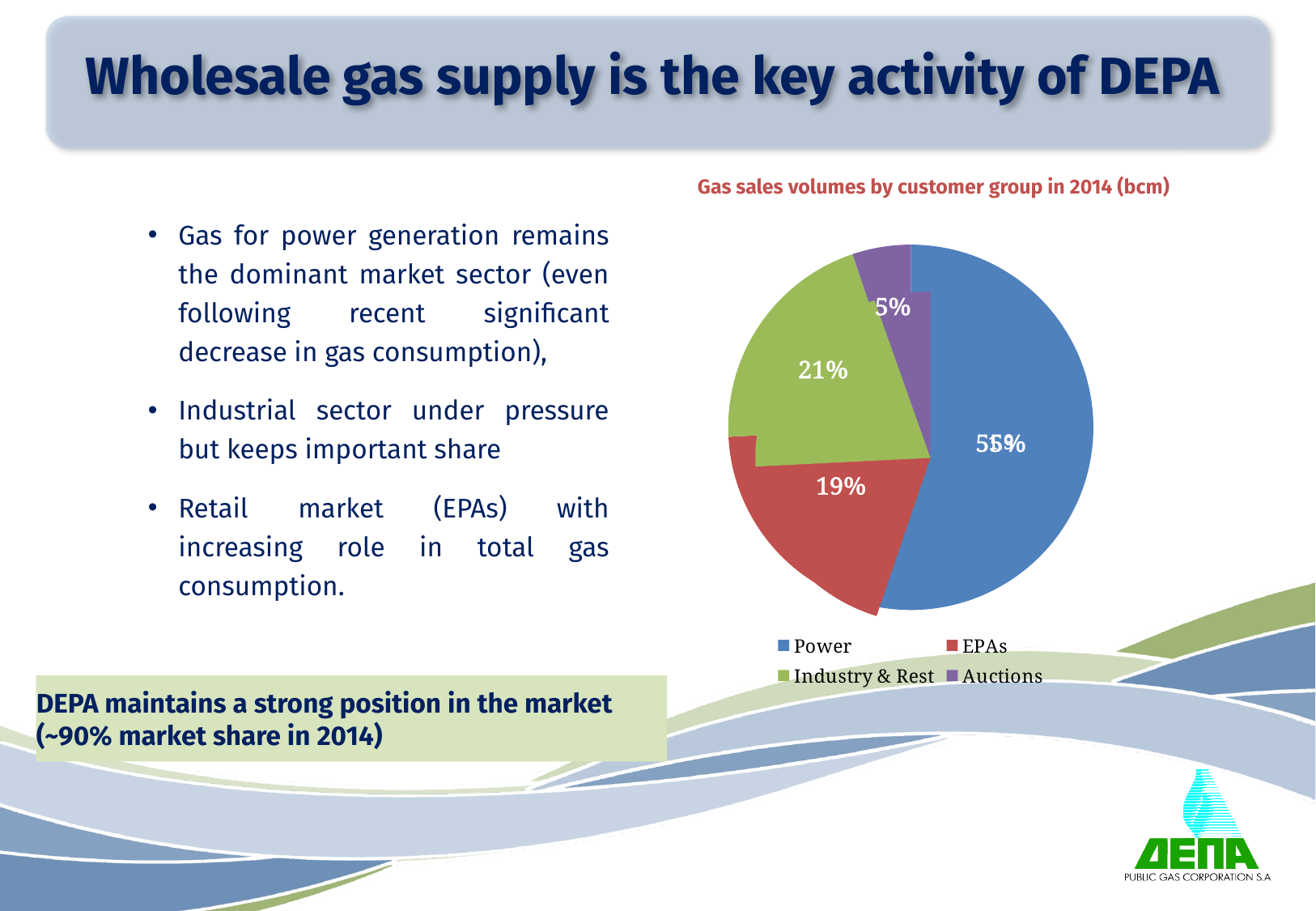

# Wholesale gas supply is the key activity of DEPA

Gas sales volumes by customer group in 2014 (bcm)
Gas for power generation remains the dominant market sector (even following recent significant decrease in gas consumption),
Industrial sector under pressure but keeps important share
Retail market (EPAs) with increasing role in total gas consumption.

### Chart

| Category | Sales |
|---|---|
| Power | 1.49 |
| EPAs | 0.52 |
| Industry & Rest | 0.56 |
| Auctions | 0.14 |

### Chart

| Category | Sales |
|---|---|
| Power | 1.49 |
| EPAs | 0.52 |
| Industry & Rest | 0.56 |
| EAFA | 0.14 |
DEPA maintains a strong position in the market (~90% market share in 2014)